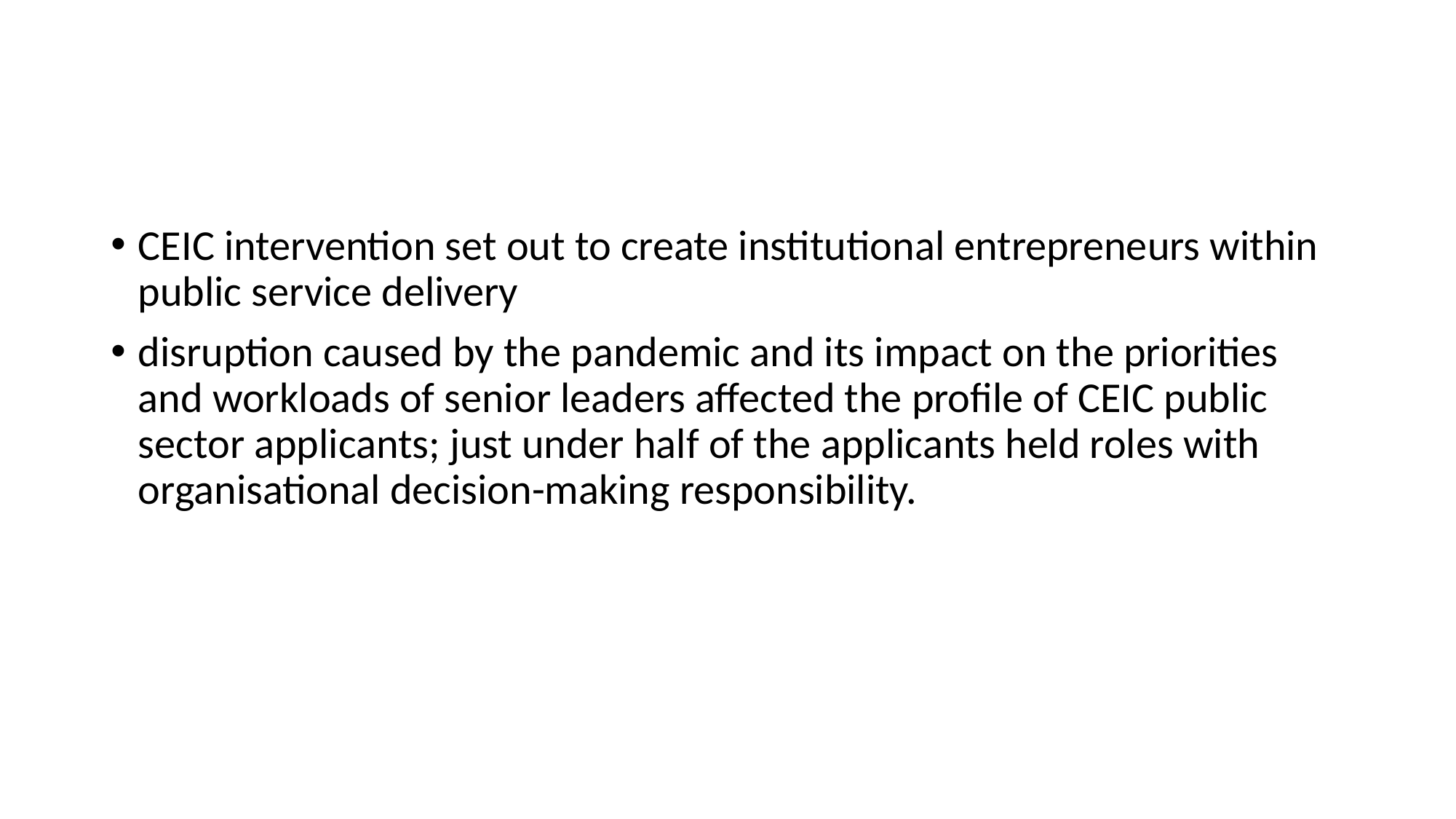

#
CEIC intervention set out to create institutional entrepreneurs within public service delivery
disruption caused by the pandemic and its impact on the priorities and workloads of senior leaders affected the profile of CEIC public sector applicants; just under half of the applicants held roles with organisational decision-making responsibility.